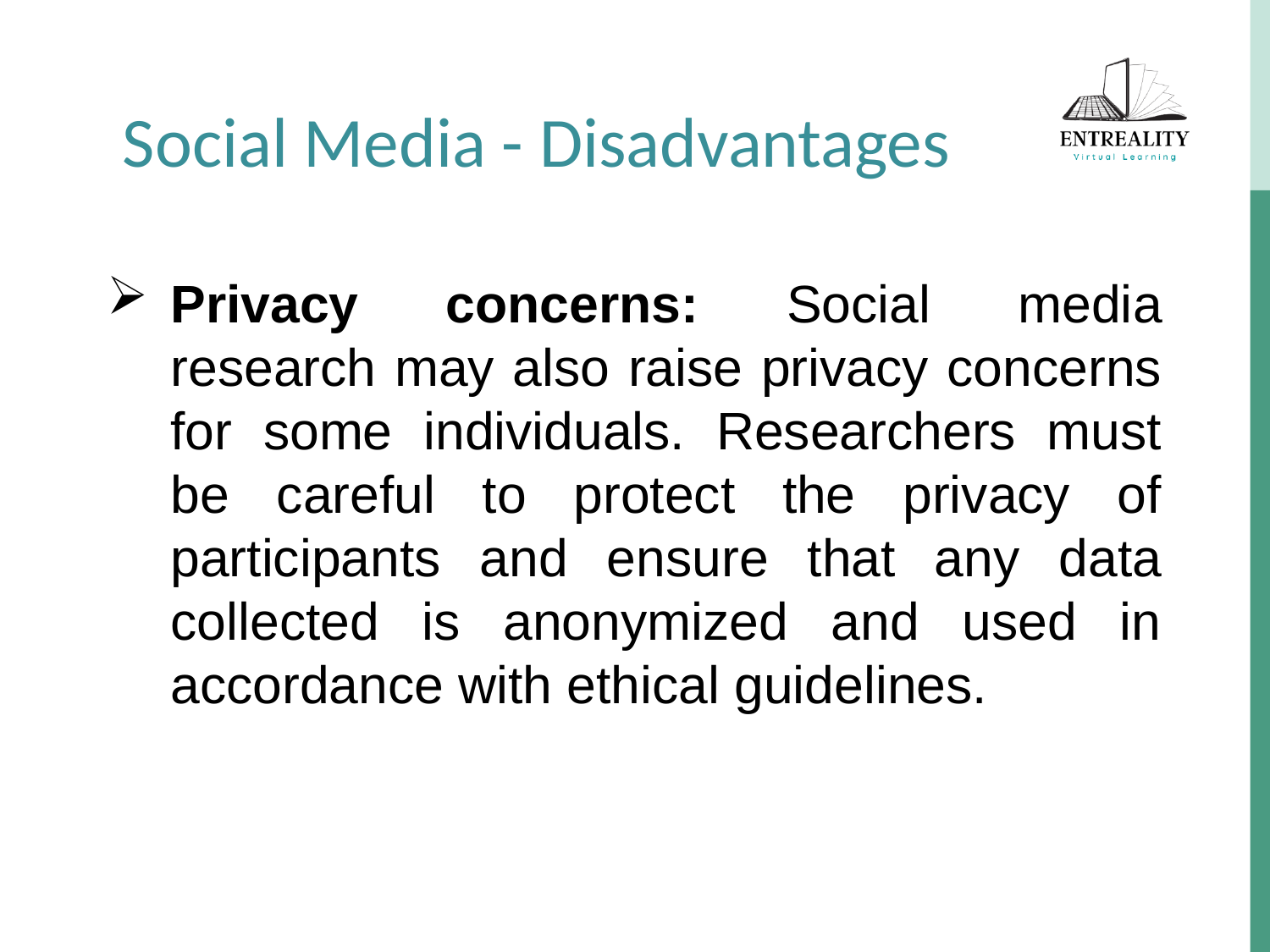

Social Media - Disadvantages
Privacy concerns: Social media research may also raise privacy concerns for some individuals. Researchers must be careful to protect the privacy of participants and ensure that any data collected is anonymized and used in accordance with ethical guidelines.